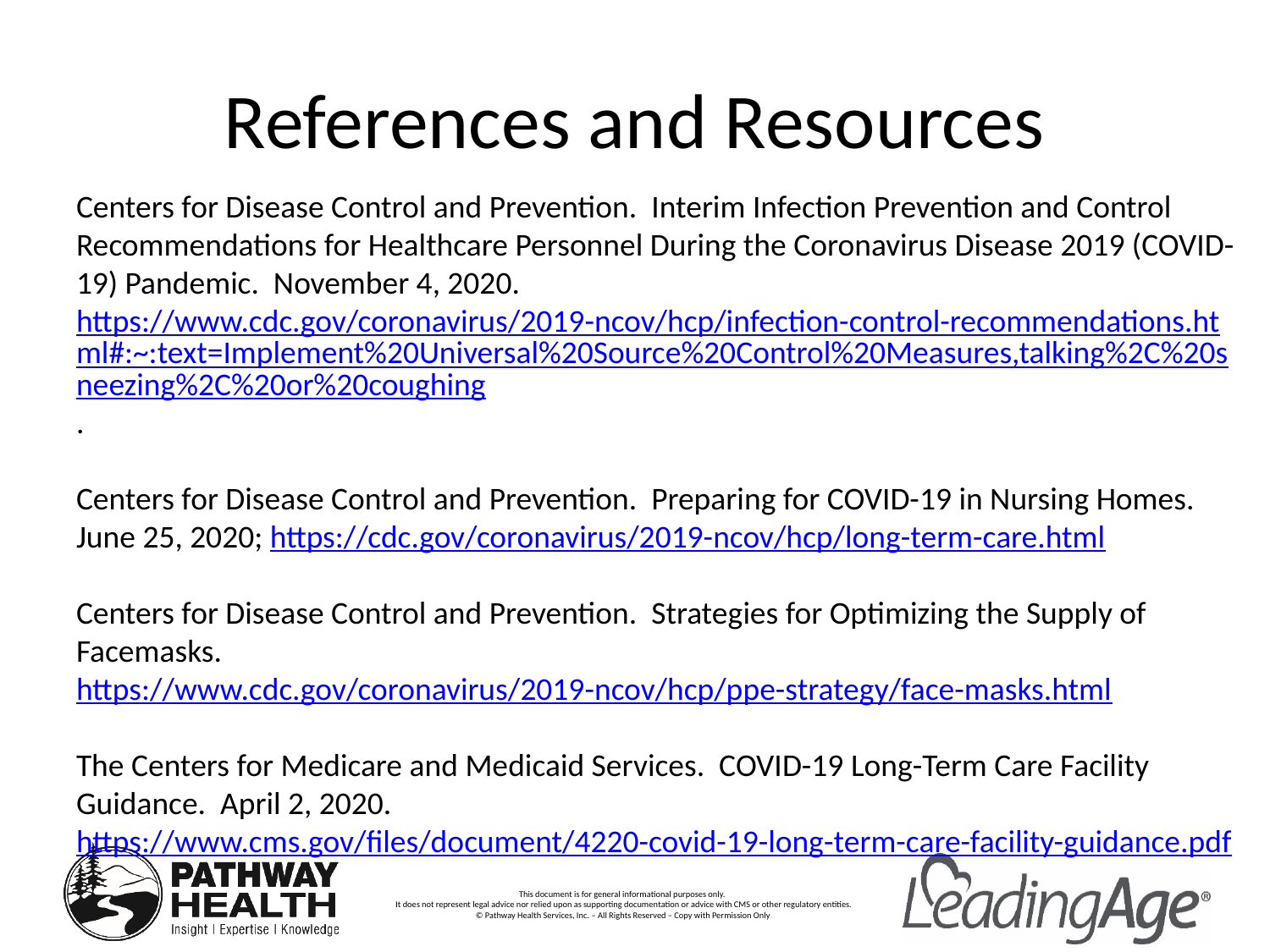

# References and Resources
Centers for Disease Control and Prevention.  Interim Infection Prevention and Control Recommendations for Healthcare Personnel During the Coronavirus Disease 2019 (COVID-19) Pandemic.  November 4, 2020.  https://www.cdc.gov/coronavirus/2019-ncov/hcp/infection-control-recommendations.html#:~:text=Implement%20Universal%20Source%20Control%20Measures,talking%2C%20sneezing%2C%20or%20coughing.

Centers for Disease Control and Prevention.  Preparing for COVID-19 in Nursing Homes. June 25, 2020; https://cdc.gov/coronavirus/2019-ncov/hcp/long-term-care.html

Centers for Disease Control and Prevention.  Strategies for Optimizing the Supply of Facemasks. https://www.cdc.gov/coronavirus/2019-ncov/hcp/ppe-strategy/face-masks.html

The Centers for Medicare and Medicaid Services.  COVID-19 Long-Term Care Facility Guidance.  April 2, 2020.  https://www.cms.gov/files/document/4220-covid-19-long-term-care-facility-guidance.pdf